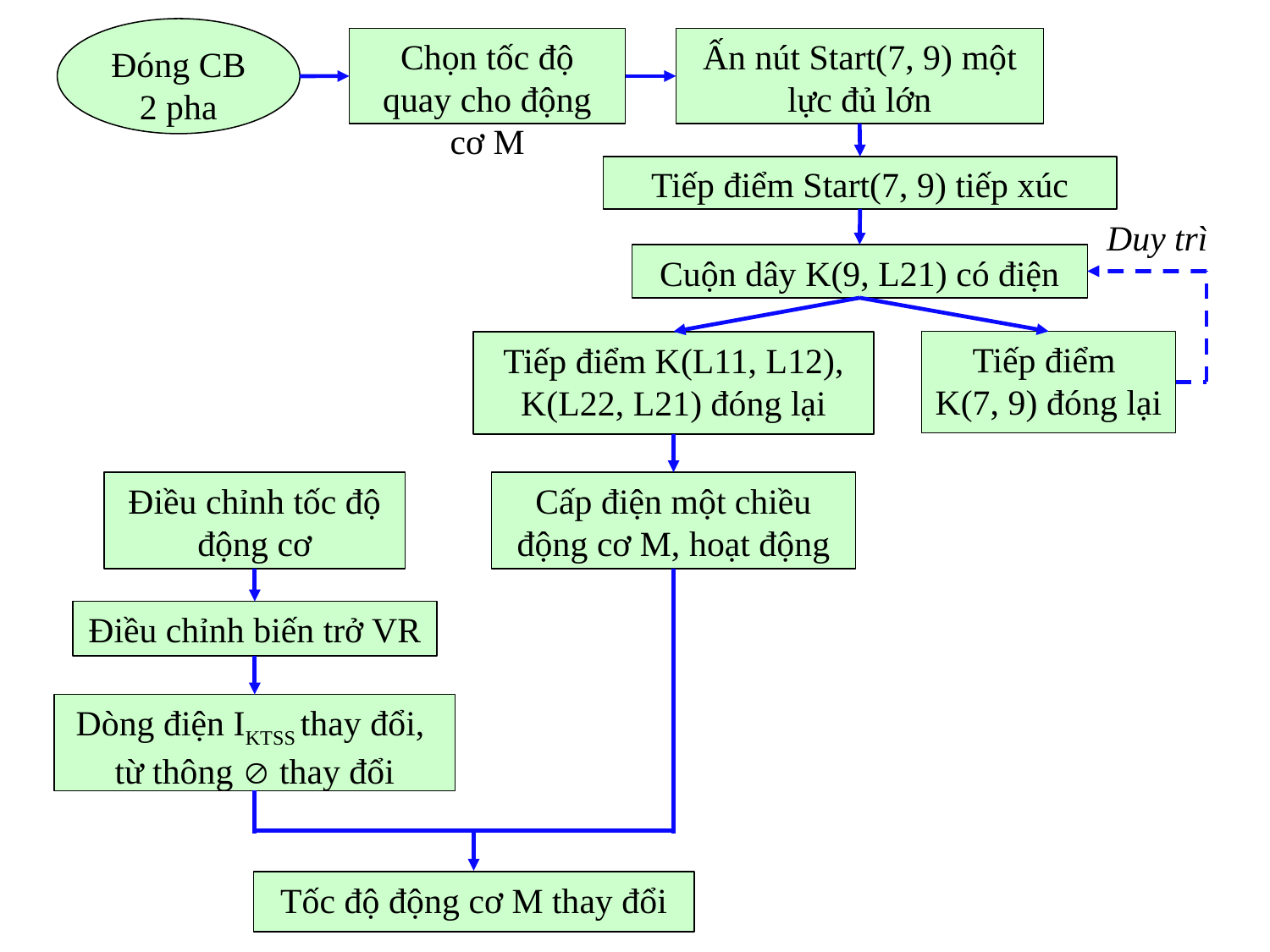

Đóng CB 2 pha
Chọn tốc độ quay cho động cơ M
Ấn nút Start(7, 9) một lực đủ lớn
Tiếp điểm Start(7, 9) tiếp xúc
Duy trì
Cuộn dây K(9, L21) có điện
Tiếp điểm
K(7, 9) đóng lại
Tiếp điểm K(L11, L12), K(L22, L21) đóng lại
Cấp điện một chiều động cơ M, hoạt động
Điều chỉnh tốc độ động cơ
Điều chỉnh biến trở VR
Dòng điện IKTSS thay đổi,  từ thông ∅ thay đổi
Tốc độ động cơ M thay đổi